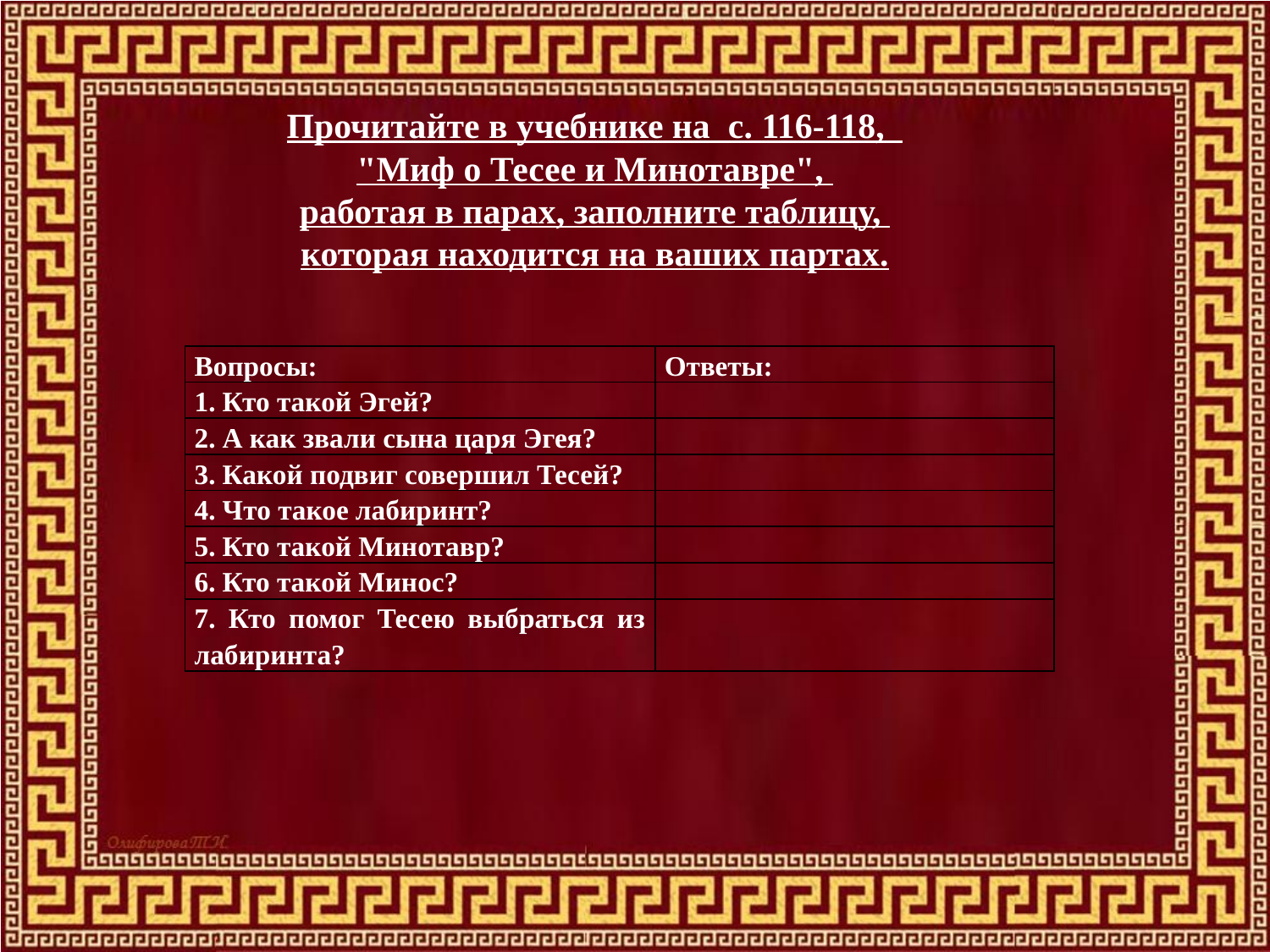

Прочитайте в учебнике на  с. 116-118,
"Миф о Тесее и Минотавре",
работая в парах, заполните таблицу,
которая находится на ваших партах.

| Вопросы: | Ответы: |
| --- | --- |
| 1. Кто такой Эгей? |  |
| 2. А как звали сына царя Эгея? |  |
| 3. Какой подвиг совершил Тесей? |  |
| 4. Что такое лабиринт? |  |
| 5. Кто такой Минотавр? |  |
| 6. Кто такой Минос? |  |
| 7. Кто помог Тесею выбраться из лабиринта? |  |